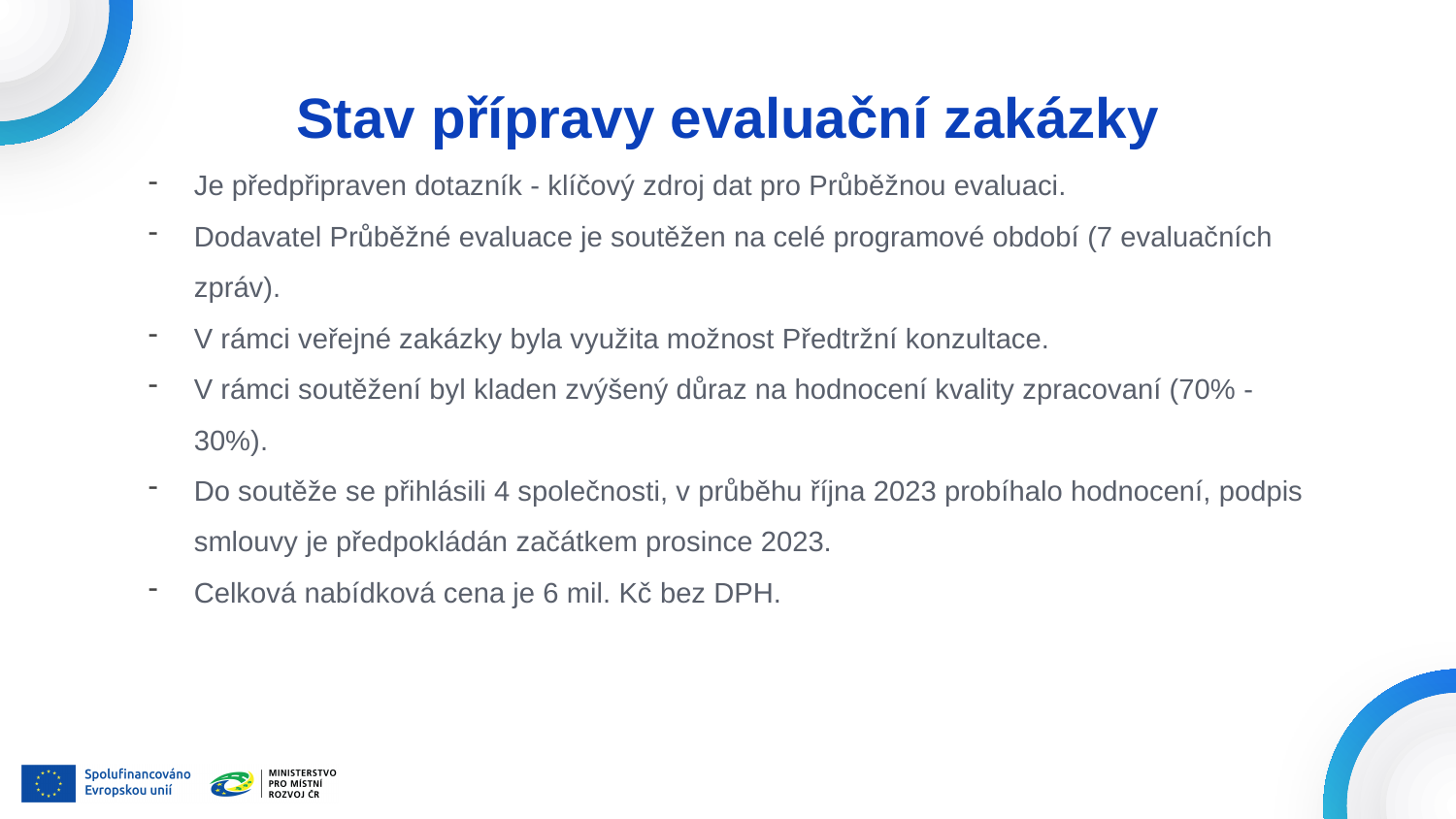

# Stav přípravy evaluační zakázky
Je předpřipraven dotazník - klíčový zdroj dat pro Průběžnou evaluaci.
Dodavatel Průběžné evaluace je soutěžen na celé programové období (7 evaluačních zpráv).
V rámci veřejné zakázky byla využita možnost Předtržní konzultace.
V rámci soutěžení byl kladen zvýšený důraz na hodnocení kvality zpracovaní (70% - 30%).
Do soutěže se přihlásili 4 společnosti, v průběhu října 2023 probíhalo hodnocení, podpis smlouvy je předpokládán začátkem prosince 2023.
Celková nabídková cena je 6 mil. Kč bez DPH.